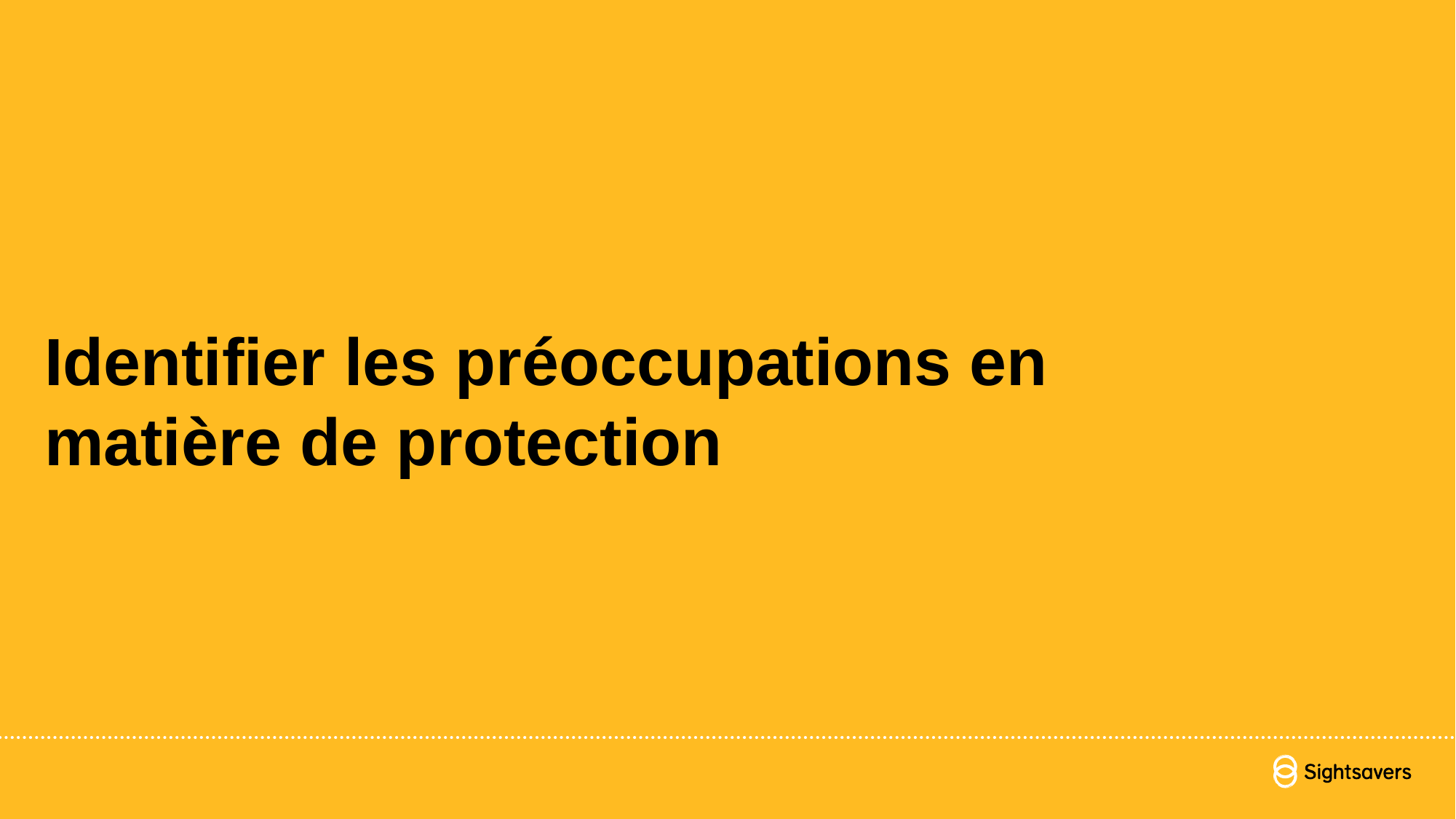

# Identifier les préoccupations en matière de protection